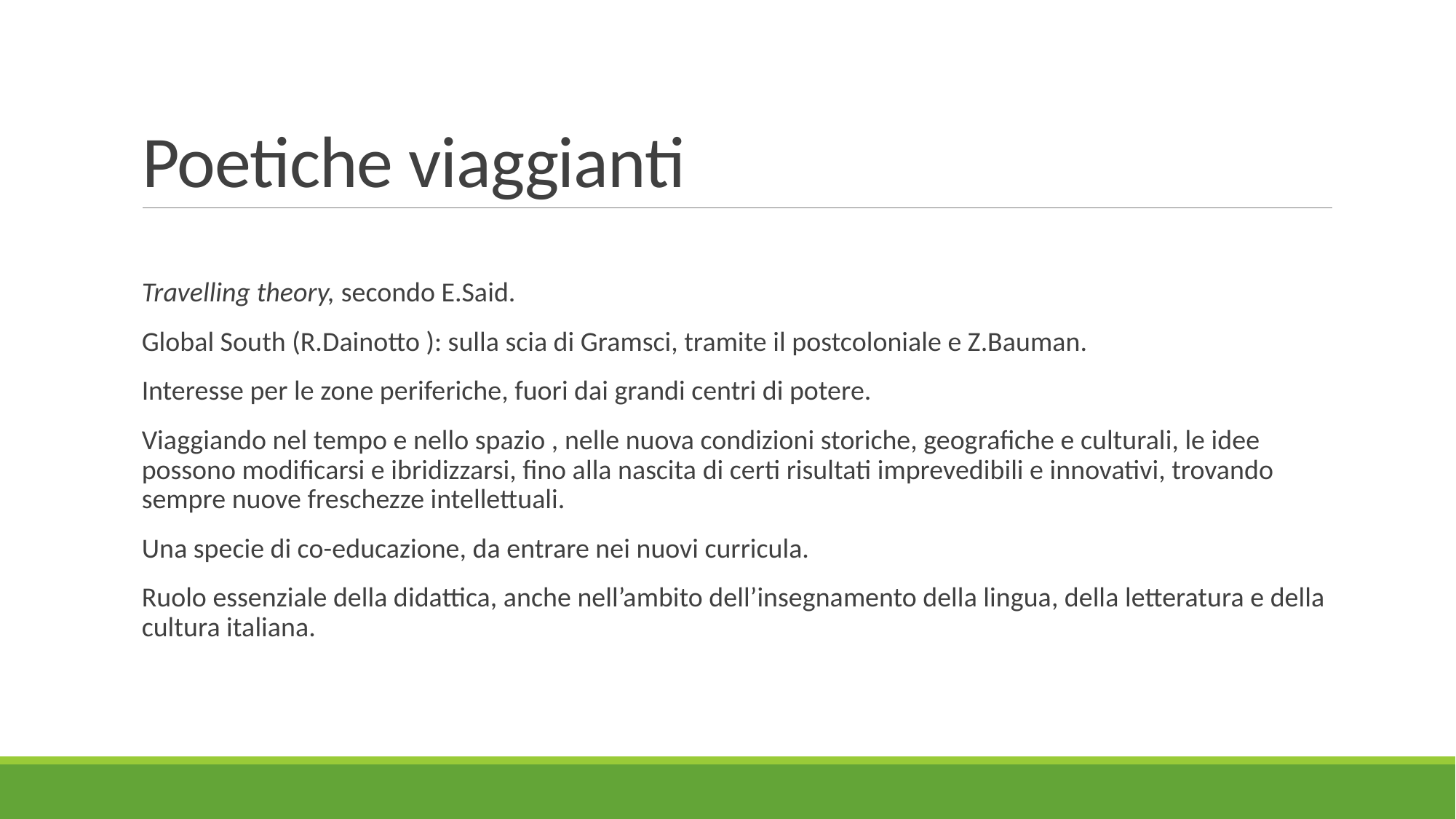

# Poetiche viaggianti

Travelling theory, secondo E.Said.
Global South (R.Dainotto ): sulla scia di Gramsci, tramite il postcoloniale e Z.Bauman.
Interesse per le zone periferiche, fuori dai grandi centri di potere.
Viaggiando nel tempo e nello spazio , nelle nuova condizioni storiche, geografiche e culturali, le idee possono modificarsi e ibridizzarsi, fino alla nascita di certi risultati imprevedibili e innovativi, trovando sempre nuove freschezze intellettuali.
Una specie di co-educazione, da entrare nei nuovi curricula.
Ruolo essenziale della didattica, anche nell’ambito dell’insegnamento della lingua, della letteratura e della cultura italiana.